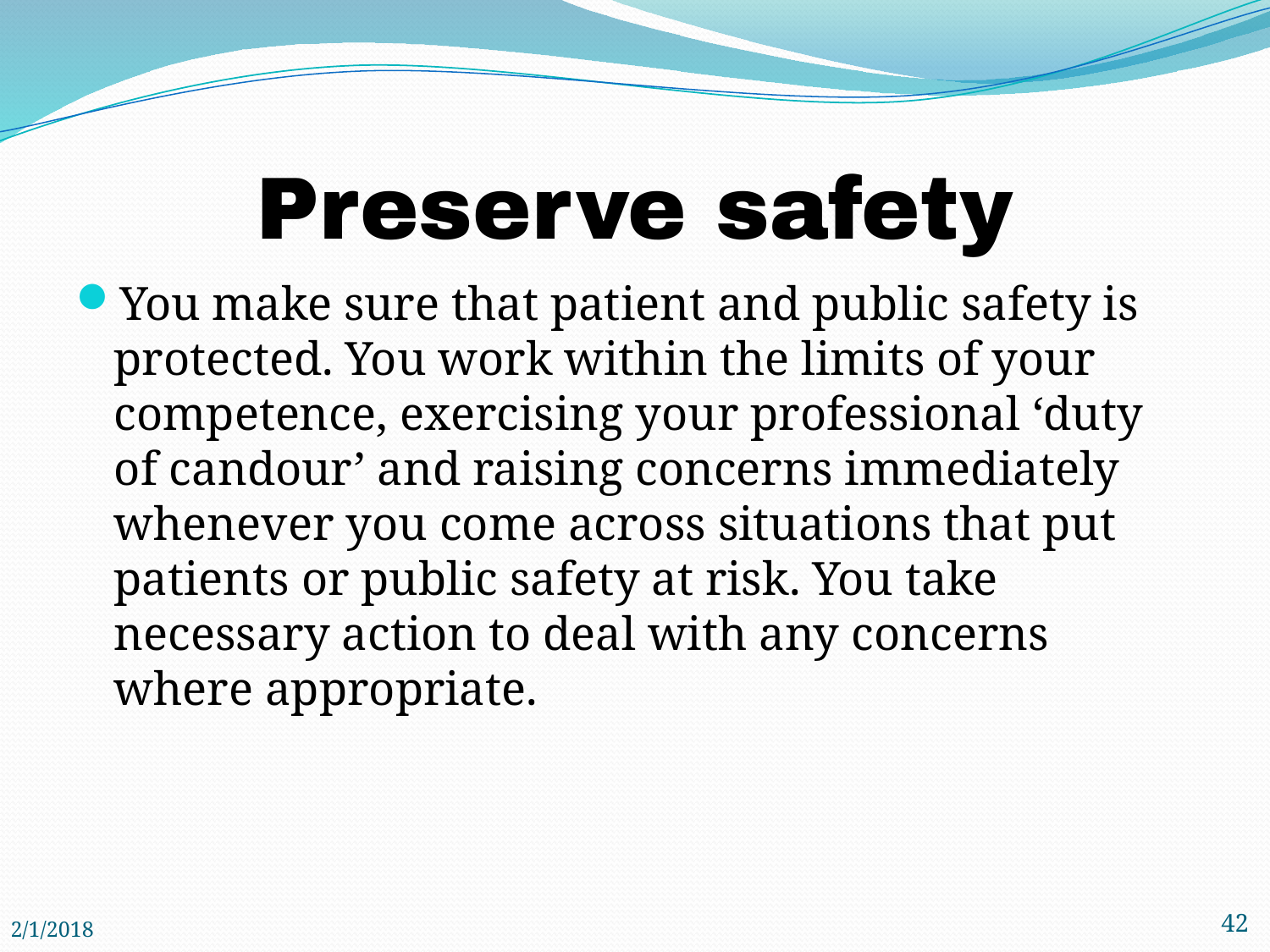

# Preserve safety
You make sure that patient and public safety is protected. You work within the limits of your competence, exercising your professional ‘duty of candour’ and raising concerns immediately whenever you come across situations that put patients or public safety at risk. You take necessary action to deal with any concerns where appropriate.
2/1/2018
42